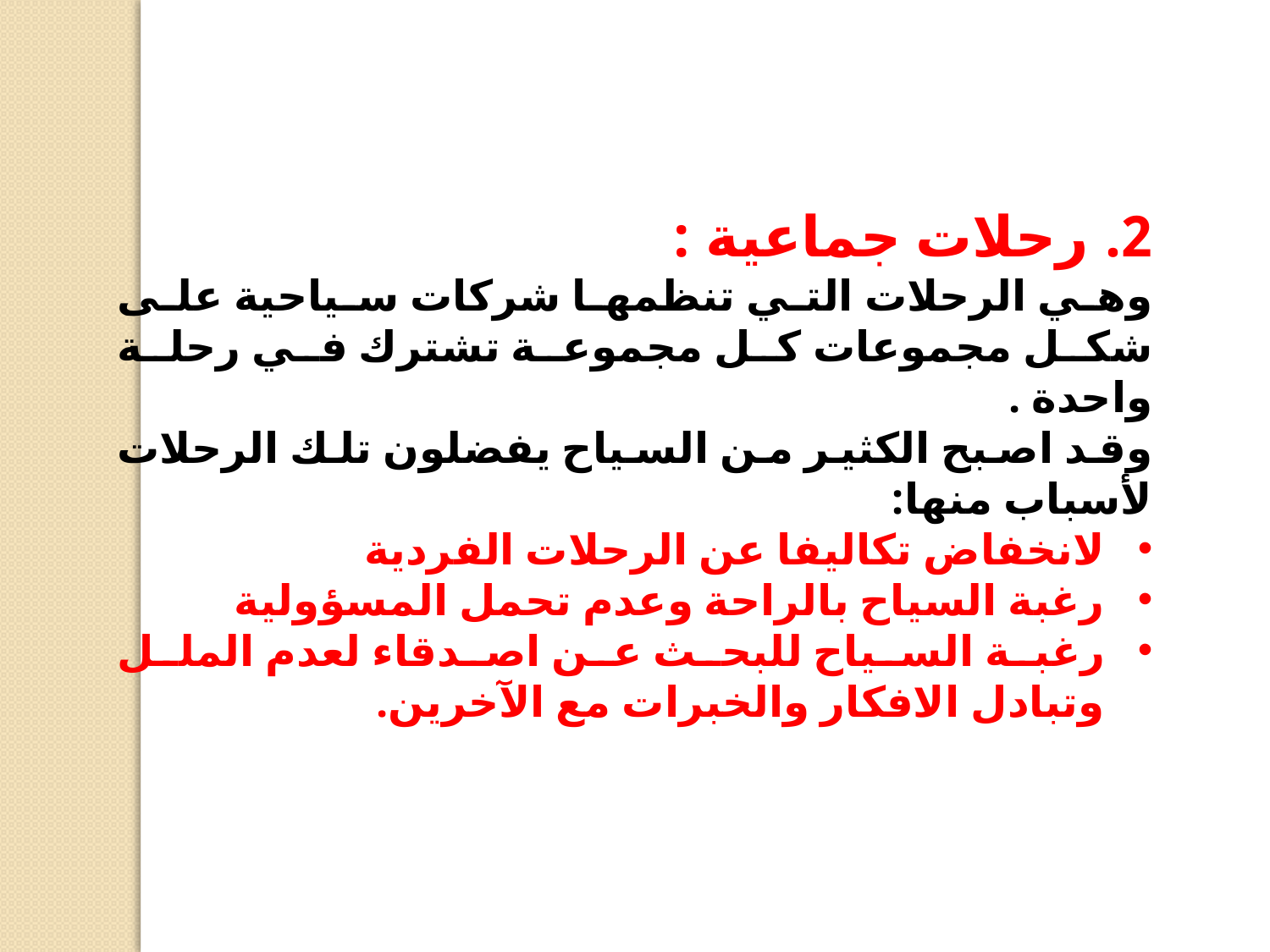

رحلات جماعية :
وهي الرحلات التي تنظمها شركات سياحية على شكل مجموعات كل مجموعة تشترك في رحلة واحدة .
وقد اصبح الكثير من السياح يفضلون تلك الرحلات لأسباب منها:
لانخفاض تكاليفا عن الرحلات الفردية
رغبة السياح بالراحة وعدم تحمل المسؤولية
رغبة السياح للبحث عن اصدقاء لعدم الملل وتبادل الافكار والخبرات مع الآخرين.